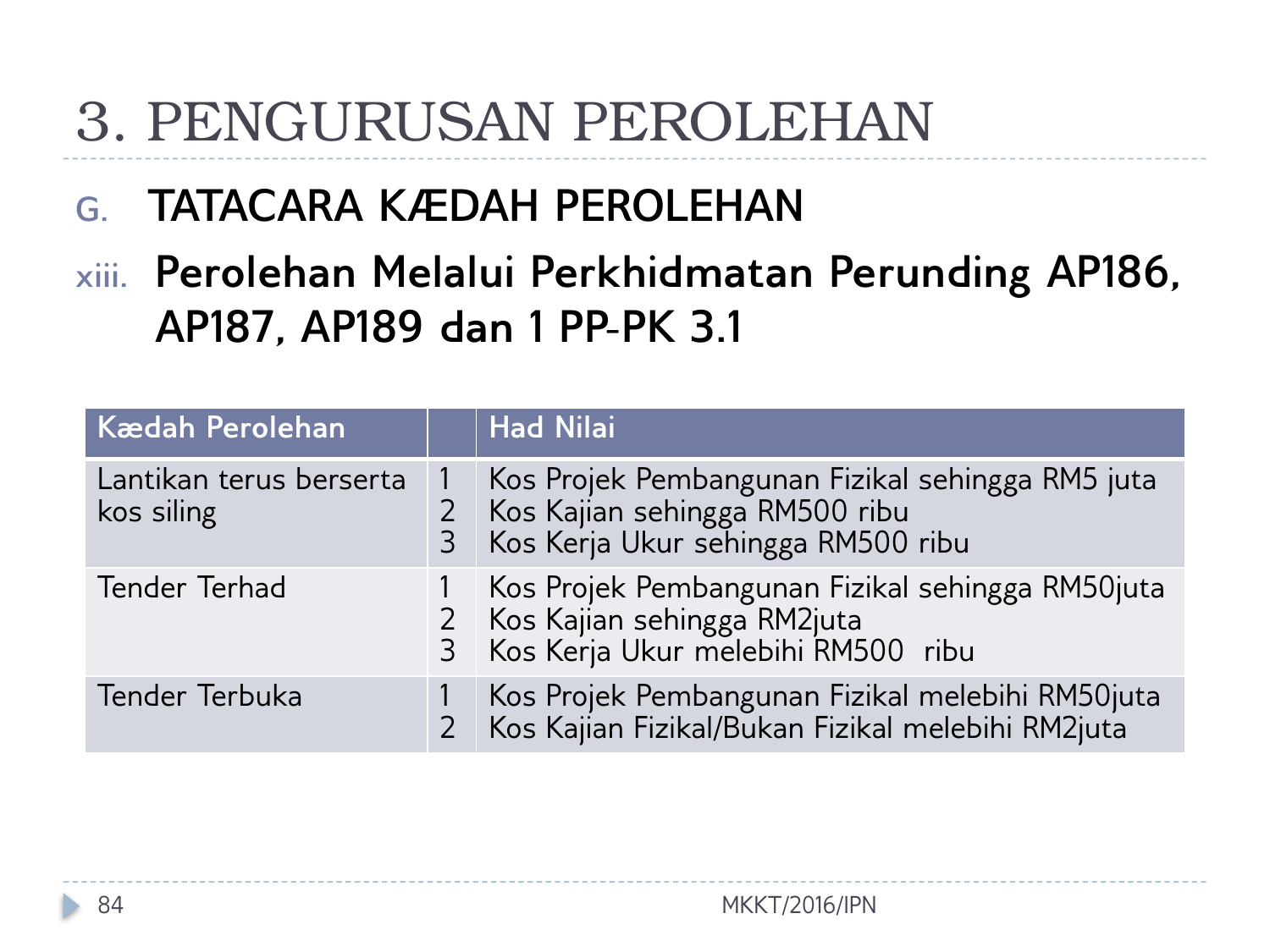

# 3. PENGURUSAN PEROLEHAN
TATACARA KAEDAH PEROLEHAN
Perolehan Melalui Perkhidmatan Perunding AP186, AP187, AP189 dan 1 PP-PK 3.1
| Kaedah Perolehan |  | Had Nilai |
| --- | --- | --- |
| Lantikan terus berserta kos siling | 1 2 3 | Kos Projek Pembangunan Fizikal sehingga RM5 juta Kos Kajian sehingga RM500 ribu Kos Kerja Ukur sehingga RM500 ribu |
| Tender Terhad | 1 2 3 | Kos Projek Pembangunan Fizikal sehingga RM50juta Kos Kajian sehingga RM2juta Kos Kerja Ukur melebihi RM500 ribu |
| Tender Terbuka | 1 2 | Kos Projek Pembangunan Fizikal melebihi RM50juta Kos Kajian Fizikal/Bukan Fizikal melebihi RM2juta |
84
MKKT/2016/IPN